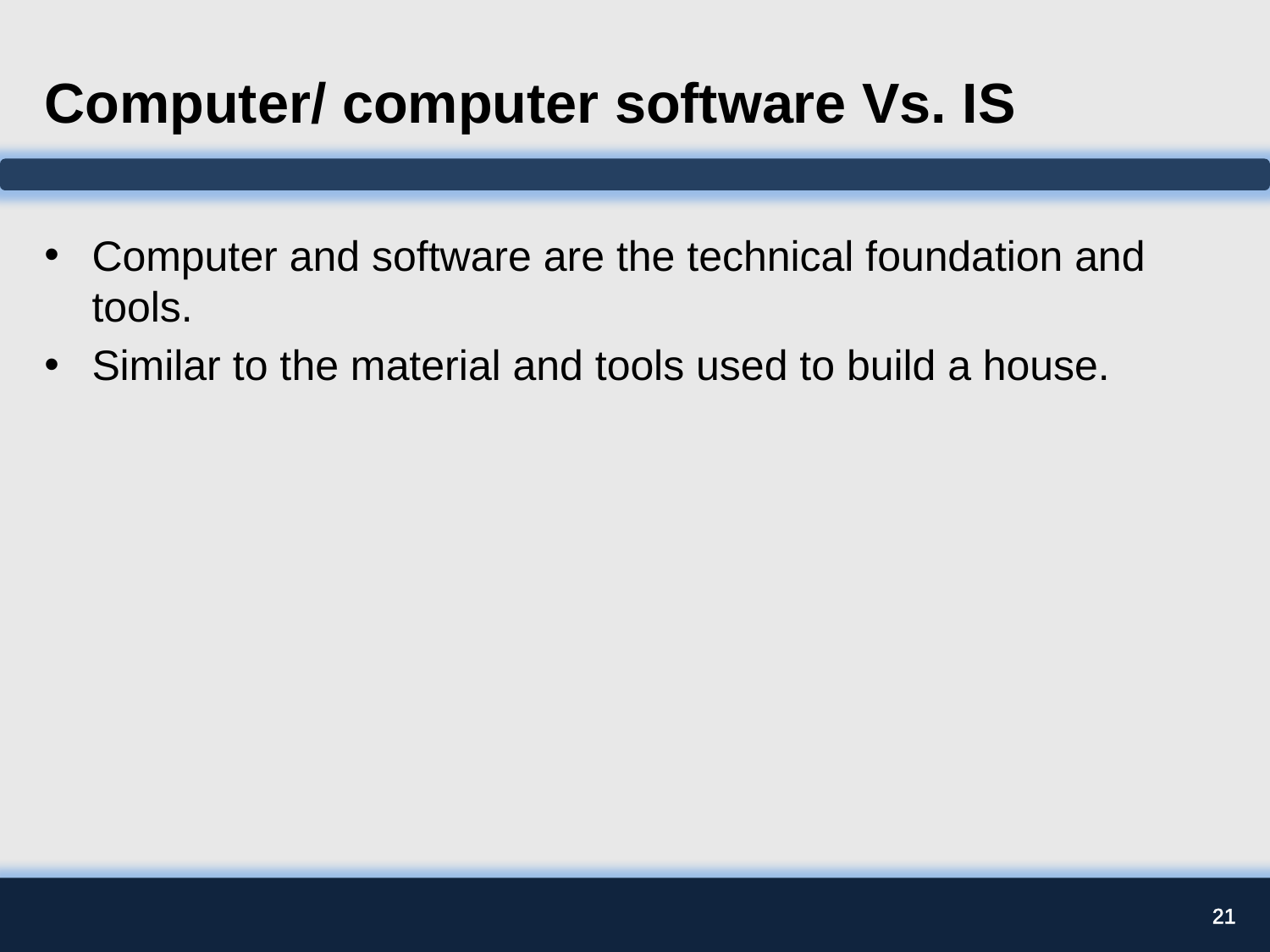

# Computer/ computer software Vs. IS
Computer and software are the technical foundation and tools.
Similar to the material and tools used to build a house.
21